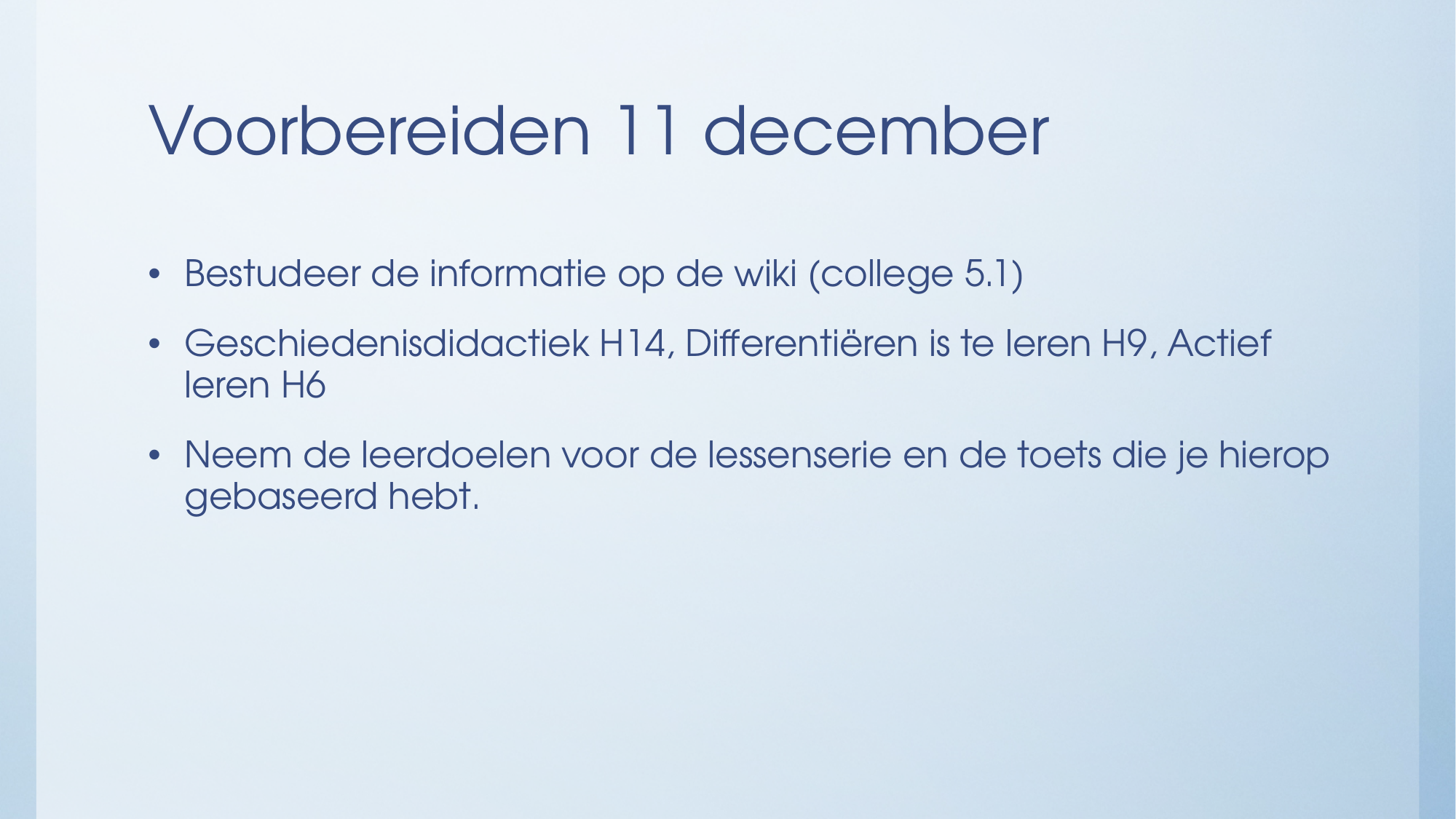

# Voorbereiden 11 december
Bestudeer de informatie op de wiki (college 5.1)
Geschiedenisdidactiek H14, Differentiëren is te leren H9, Actief leren H6
Neem de leerdoelen voor de lessenserie en de toets die je hierop gebaseerd hebt.